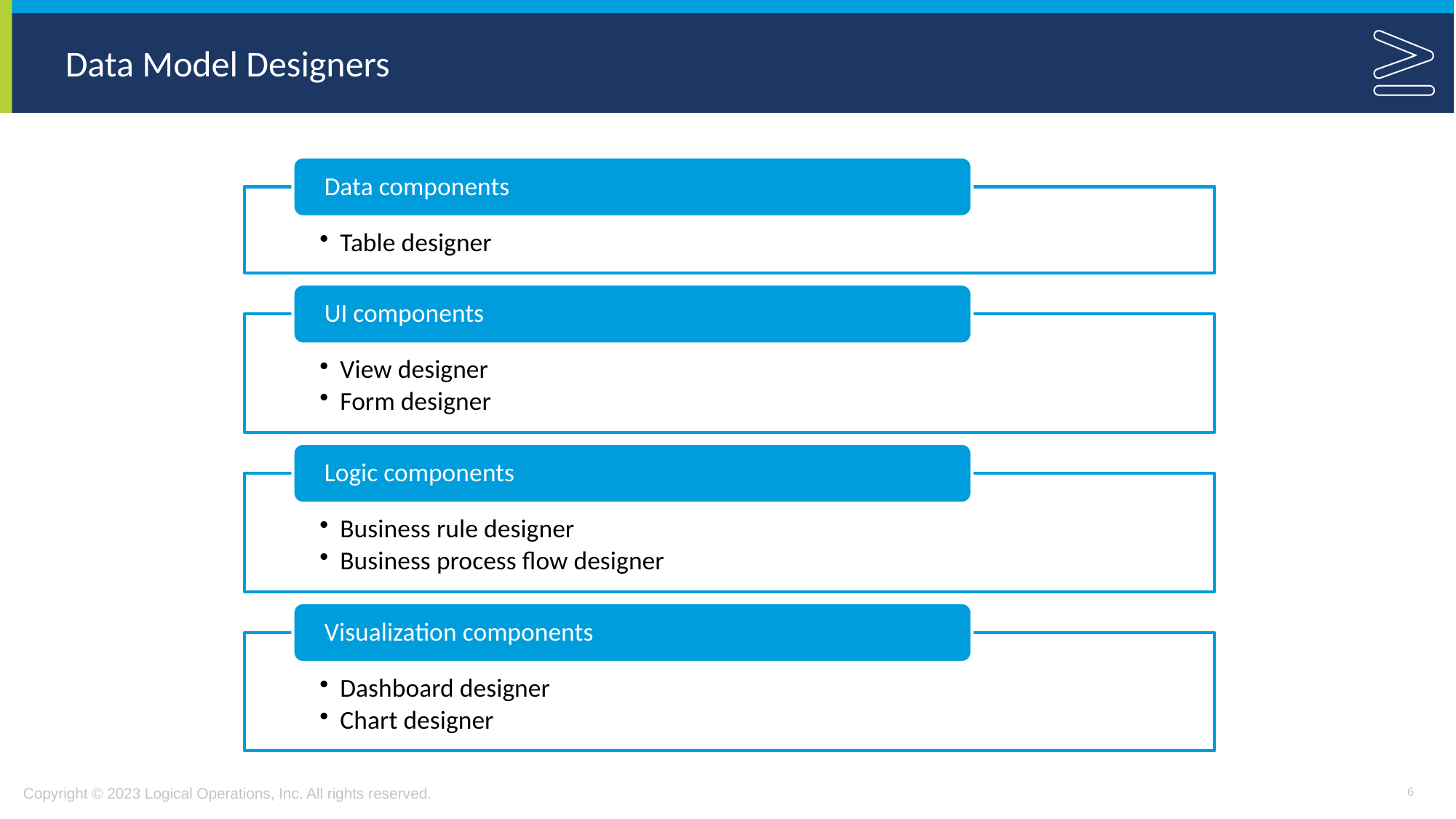

# Data Model Designers
Table designer
Data components
View designer
Form designer
UI components
Business rule designer
Business process flow designer
Logic components
Dashboard designer
Chart designer
Visualization components
6